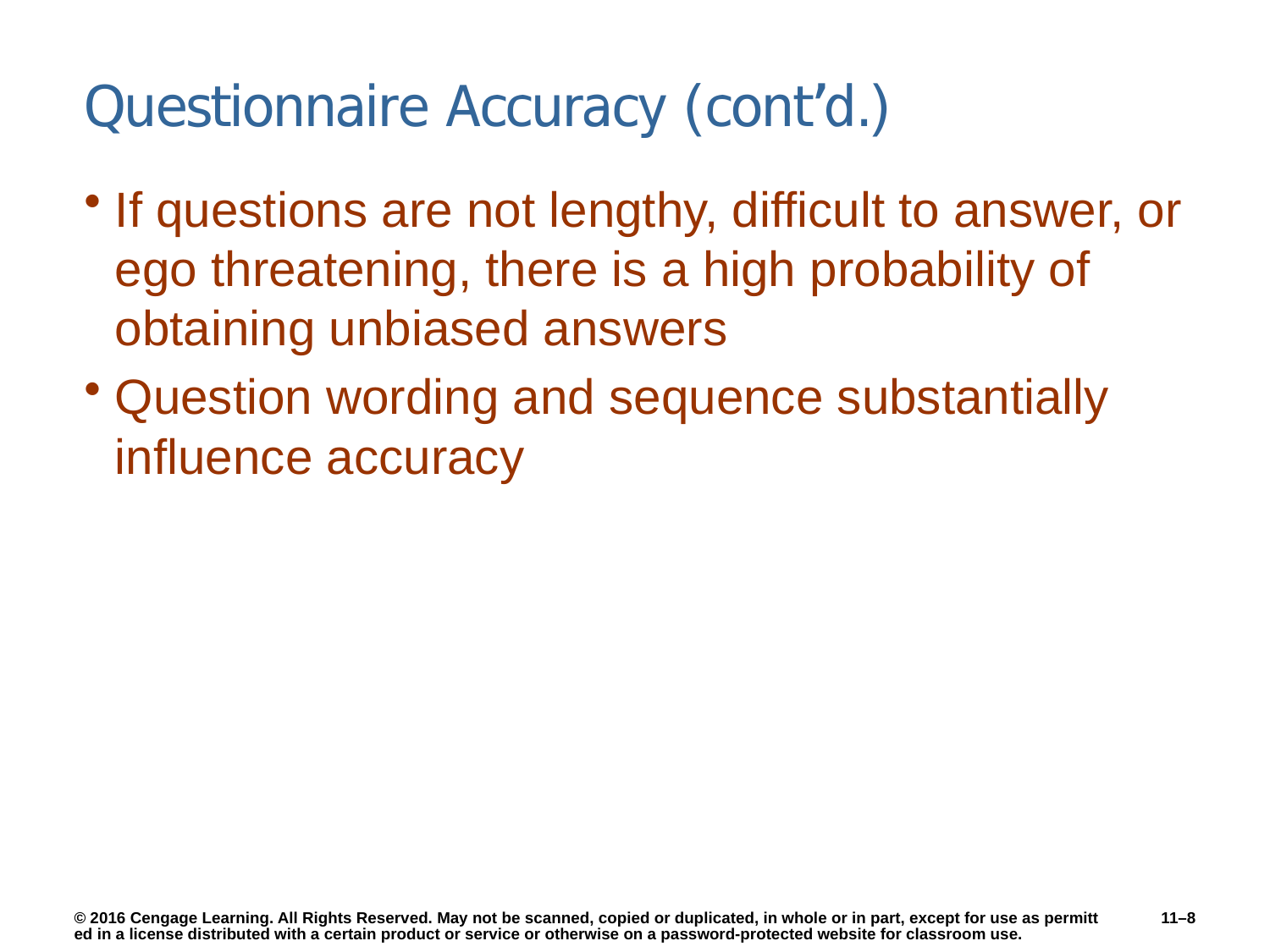

# Questionnaire Accuracy (cont’d.)
If questions are not lengthy, difficult to answer, or ego threatening, there is a high probability of obtaining unbiased answers
Question wording and sequence substantially influence accuracy

11–8
© 2016 Cengage Learning. All Rights Reserved. May not be scanned, copied or duplicated, in whole or in part, except for use as permitted in a license distributed with a certain product or service or otherwise on a password-protected website for classroom use.